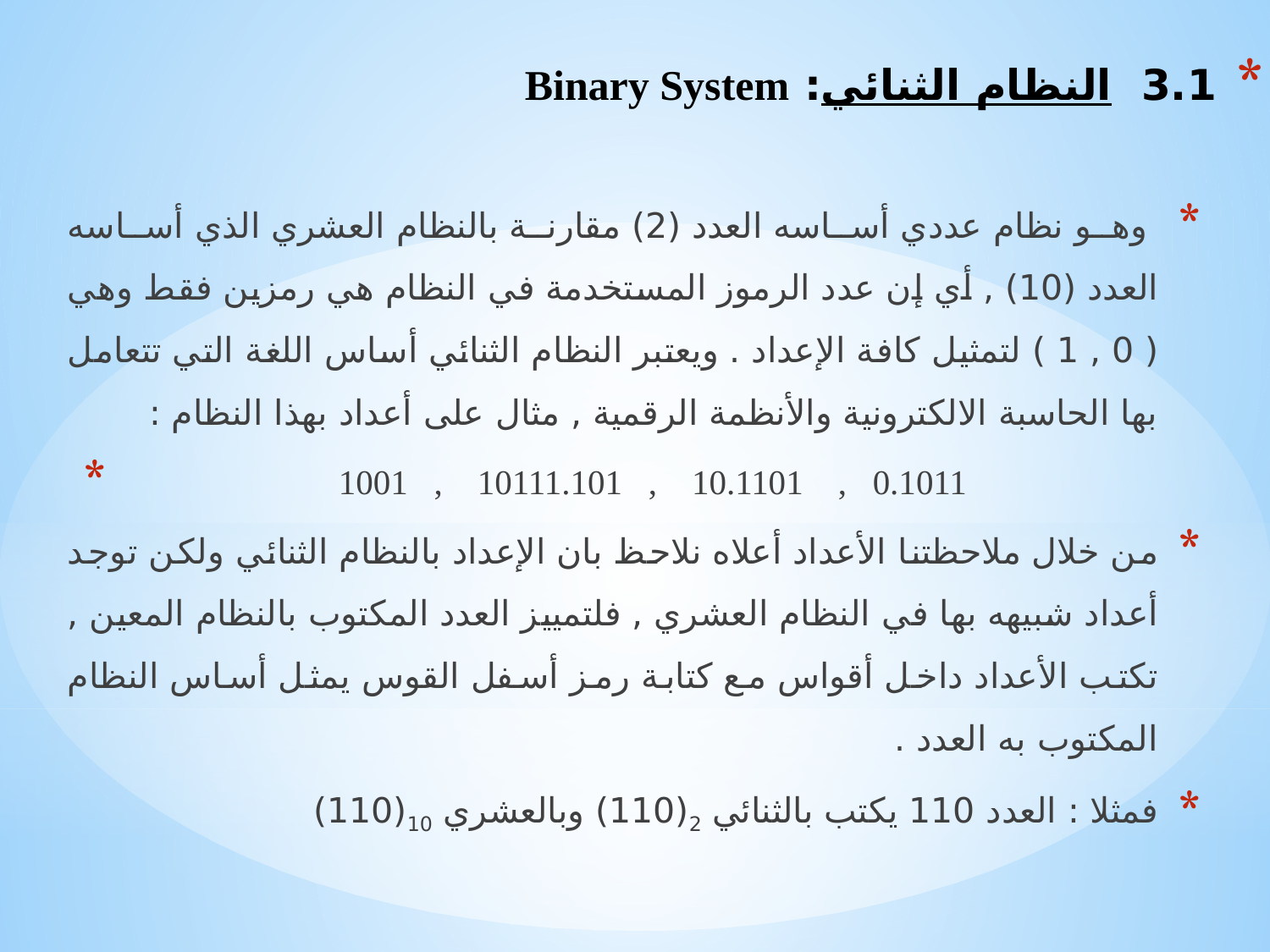

# 3.1  النظام الثنائي: Binary System
 وهو نظام عددي أساسه العدد (2) مقارنة بالنظام العشري الذي أساسه العدد (10) , أي إن عدد الرموز المستخدمة في النظام هي رمزين فقط وهي ( 0 , 1 ) لتمثيل كافة الإعداد . ويعتبر النظام الثنائي أساس اللغة التي تتعامل بها الحاسبة الالكترونية والأنظمة الرقمية , مثال على أعداد بهذا النظام :
                         1001   ,    10111.101   ,    10.1101    ,   0.1011
من خلال ملاحظتنا الأعداد أعلاه نلاحظ بان الإعداد بالنظام الثنائي ولكن توجد أعداد شبيهه بها في النظام العشري , فلتمييز العدد المكتوب بالنظام المعين , تكتب الأعداد داخل أقواس مع كتابة رمز أسفل القوس يمثل أساس النظام المكتوب به العدد .
فمثلا : العدد 110 يكتب بالثنائي 2(110) وبالعشري 10(110)